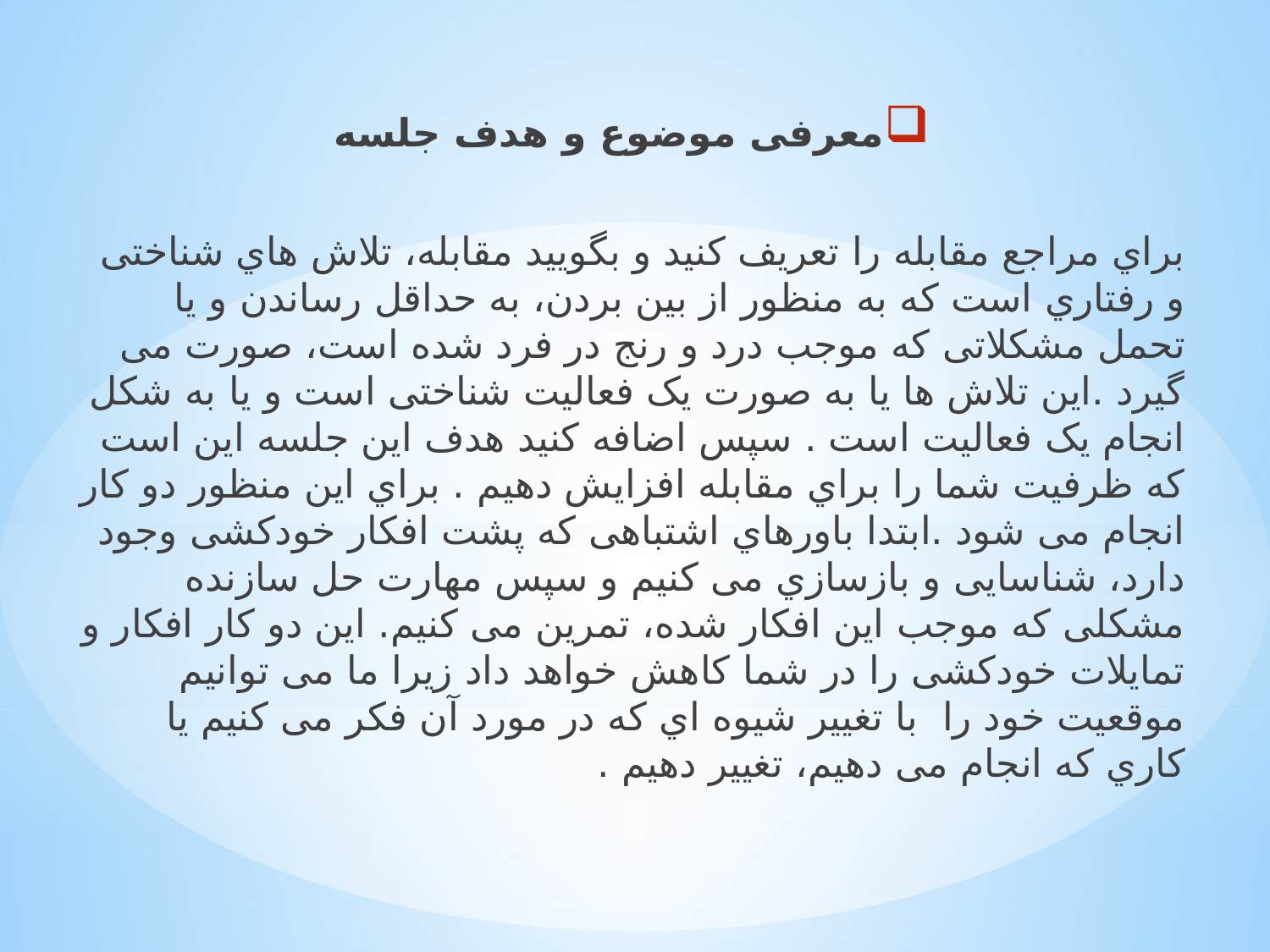

ﻣﻌﺮﻓﯽ ﻣﻮﺿﻮع و ﻫﺪف ﺟﻠﺴﻪ

ﺑﺮاي ﻣﺮاﺟﻊ ﻣﻘﺎﺑﻠﻪ را ﺗﻌﺮﯾﻒ ﮐﻨﯿﺪ و ﺑﮕﻮﯾﯿﺪ ﻣﻘﺎﺑﻠﻪ، ﺗﻼش ﻫﺎي ﺷﻨﺎﺧﺘﯽ و رﻓﺘﺎري اﺳﺖ ﮐﻪ ﺑﻪ ﻣﻨﻈﻮر از ﺑﯿﻦ ﺑﺮدن، ﺑﻪ ﺣﺪاﻗﻞ رﺳﺎﻧﺪن و ﯾﺎ ﺗﺤﻤﻞ ﻣﺸﮑﻼﺗﯽ ﮐﻪ ﻣﻮﺟﺐ درد و رﻧﺞ در ﻓﺮد ﺷﺪه اﺳﺖ، ﺻﻮرت ﻣﯽ ﮔﯿﺮد .اﯾﻦ ﺗﻼش ﻫﺎ ﯾﺎ ﺑﻪ ﺻﻮرت ﯾﮏ ﻓﻌﺎﻟﯿﺖ ﺷﻨﺎﺧﺘﯽ اﺳﺖ و ﯾﺎ ﺑﻪ ﺷﮑﻞ اﻧﺠﺎم ﯾﮏ ﻓﻌﺎﻟﯿﺖ اﺳﺖ . ﺳﭙﺲ اﺿﺎﻓﻪ ﮐﻨﯿﺪ ﻫﺪف اﯾﻦ ﺟﻠﺴﻪ اﯾﻦ اﺳﺖ ﮐﻪ ﻇﺮﻓﯿﺖ ﺷﻤﺎ را ﺑﺮاي ﻣﻘﺎﺑﻠﻪ اﻓﺰاﯾﺶ دﻫﯿﻢ . ﺑﺮاي اﯾﻦ ﻣﻨﻈﻮر دو ﮐﺎر اﻧﺠﺎم ﻣﯽ ﺷﻮد .اﺑﺘﺪا ﺑﺎورﻫﺎي اﺷﺘﺒﺎﻫﯽ ﮐﻪ ﭘﺸﺖ اﻓﮑﺎر ﺧﻮدﮐﺸﯽ وﺟﻮد دارد، ﺷﻨﺎﺳﺎﯾﯽ و ﺑﺎزﺳﺎزي ﻣﯽ ﮐﻨﯿﻢ و ﺳﭙﺲ ﻣﻬﺎرت ﺣﻞ ﺳﺎزﻧﺪه ﻣﺸﮑﻠﯽ ﮐﻪ ﻣﻮﺟﺐ اﯾﻦ اﻓﮑﺎر ﺷﺪه، ﺗﻤﺮﯾﻦ ﻣﯽ ﮐﻨﯿﻢ. اﯾﻦ دو ﮐﺎر اﻓﮑﺎر و ﺗﻤﺎﯾﻼت ﺧﻮدﮐﺸﯽ را در ﺷﻤﺎ ﮐﺎﻫﺶ ﺧﻮاﻫﺪ داد زﯾﺮا ﻣﺎ ﻣﯽ ﺗﻮاﻧﯿﻢ ﻣﻮﻗﻌﯿﺖ ﺧﻮد را  ﺑﺎ ﺗﻐﯿﯿﺮ ﺷﯿﻮه اي ﮐﻪ در ﻣﻮرد آن ﻓﮑﺮ ﻣﯽ ﮐﻨﯿﻢ ﯾﺎ ﮐﺎري ﮐﻪ اﻧﺠﺎم ﻣﯽ دﻫﯿﻢ، ﺗﻐﯿﯿﺮ دﻫﯿﻢ .